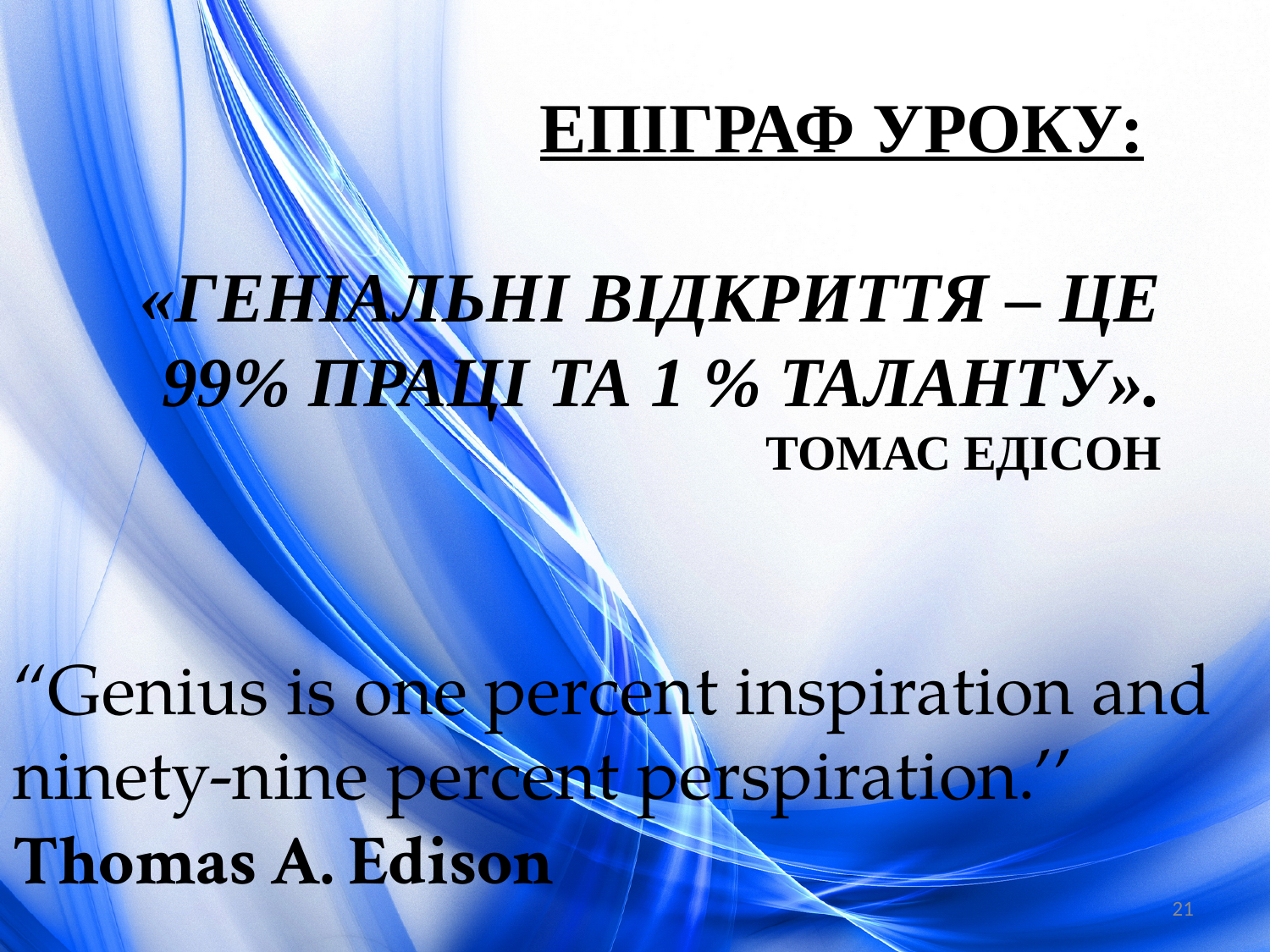

# Епіграф уроку: «Геніальні відкриття – це 99% праці та 1 % таланту». Томас Едісон

“Genius is one percent inspiration and ninety-nine percent perspiration.’’
Thomas A. Edison
21